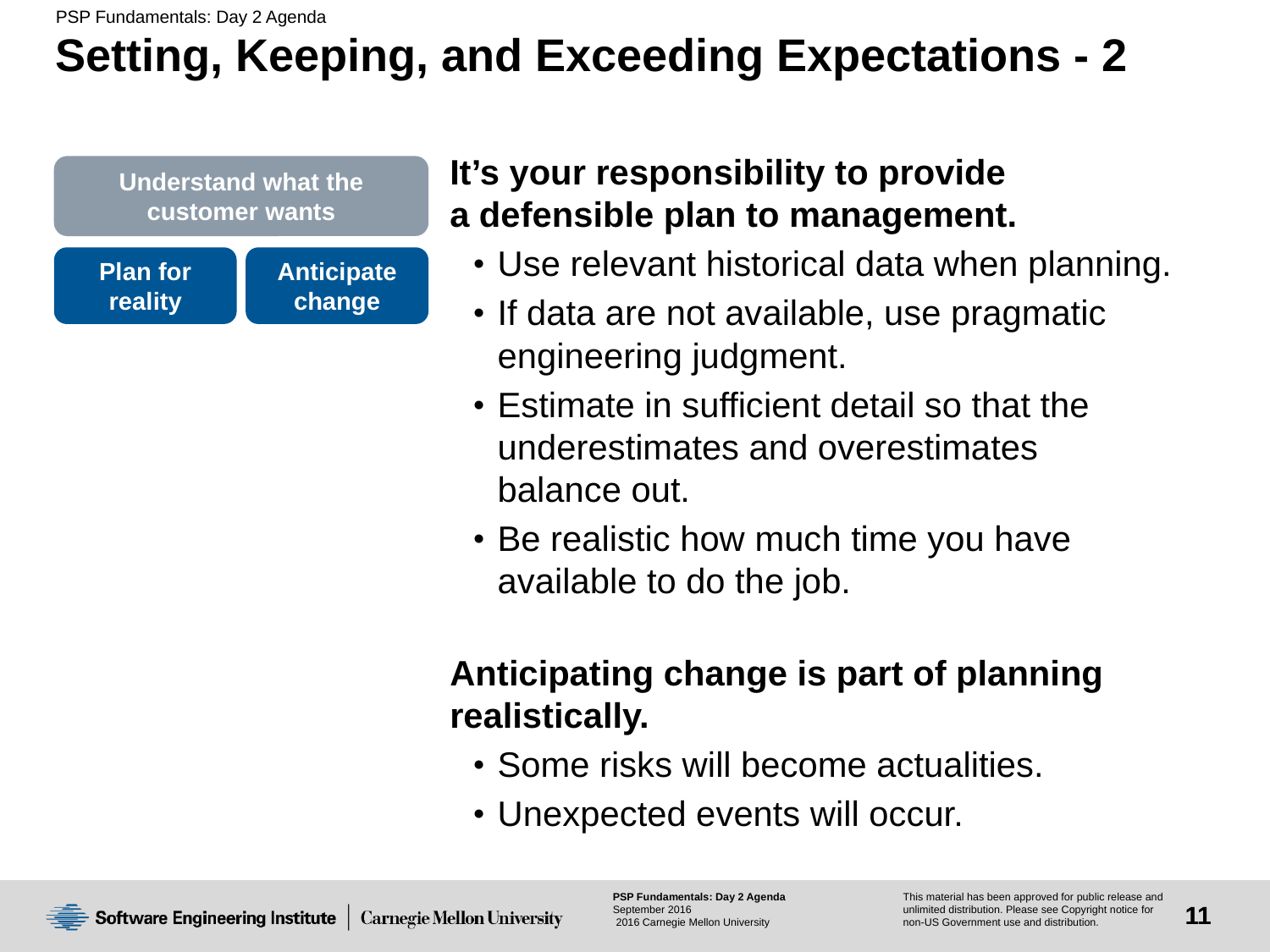

# Setting, Keeping, and Exceeding Expectations - 2
It’s your responsibility to provide
a defensible plan to management.
Use relevant historical data when planning.
If data are not available, use pragmatic engineering judgment.
Estimate in sufficient detail so that the underestimates and overestimates
balance out.
Be realistic how much time you have available to do the job.
Anticipating change is part of planning realistically.
Some risks will become actualities.
Unexpected events will occur.
Understand what the
customer wants
Plan for reality
Anticipate change